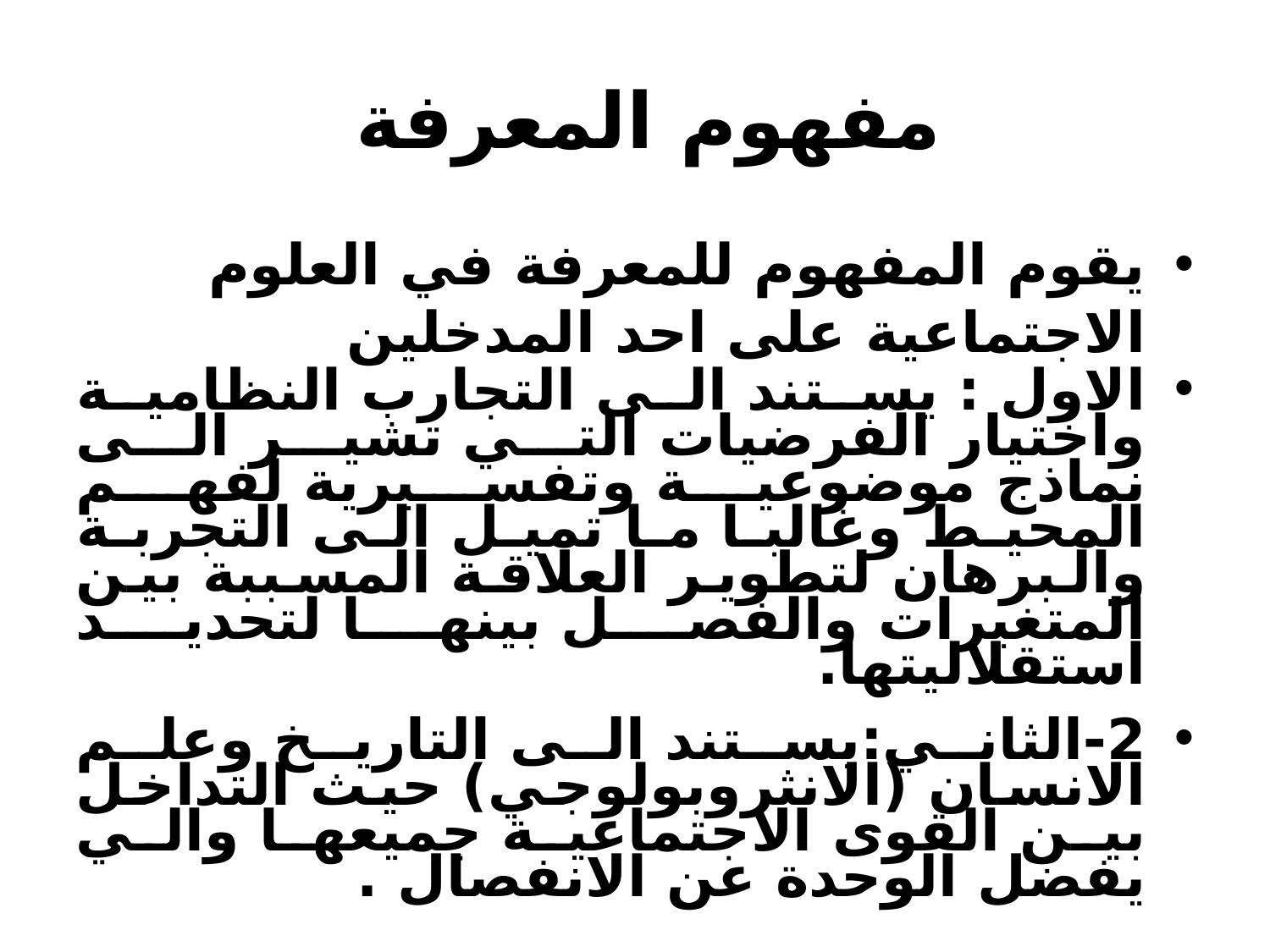

# مفهوم المعرفة
يقوم المفهوم للمعرفة في العلوم الاجتماعية على احد المدخلين
الاول : يستند الى التجارب النظامية واختيار الفرضيات التي تشير الى نماذج موضوعية وتفسيرية لفهم المحيط وغالبا ما تميل الى التجربة والبرهان لتطوير العلاقة المسببة بين المتغيرات والفصل بينها لتحديد استقلاليتها.
2-الثاني:يستند الى التاريخ وعلم الانسان (الانثروبولوجي) حيث التداخل بين القوى الاجتماعية جميعها والي يفضل الوحدة عن الانفصال .